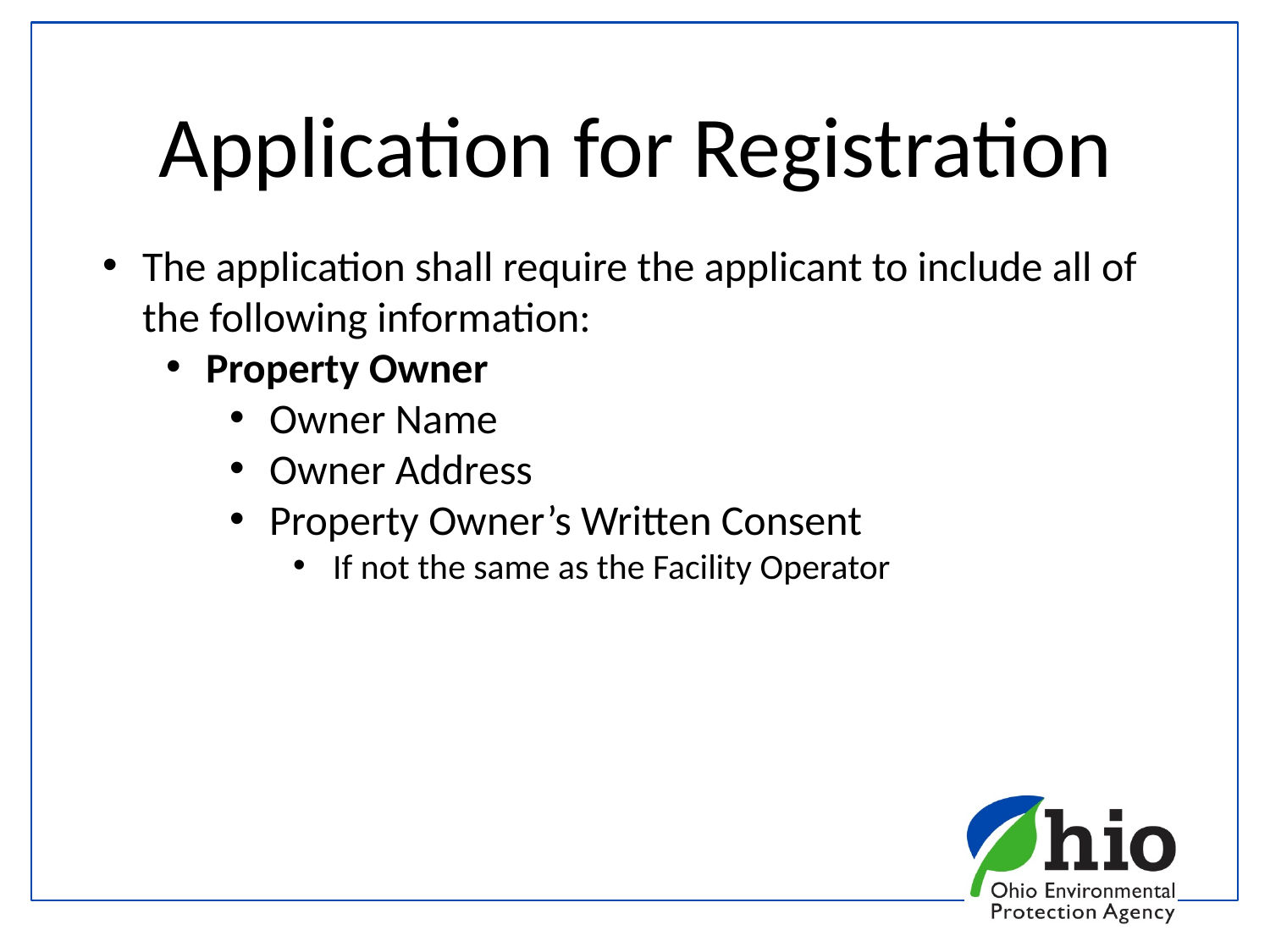

# Application for Registration
The application shall require the applicant to include all of the following information:
Property Owner
Owner Name
Owner Address
Property Owner’s Written Consent
If not the same as the Facility Operator